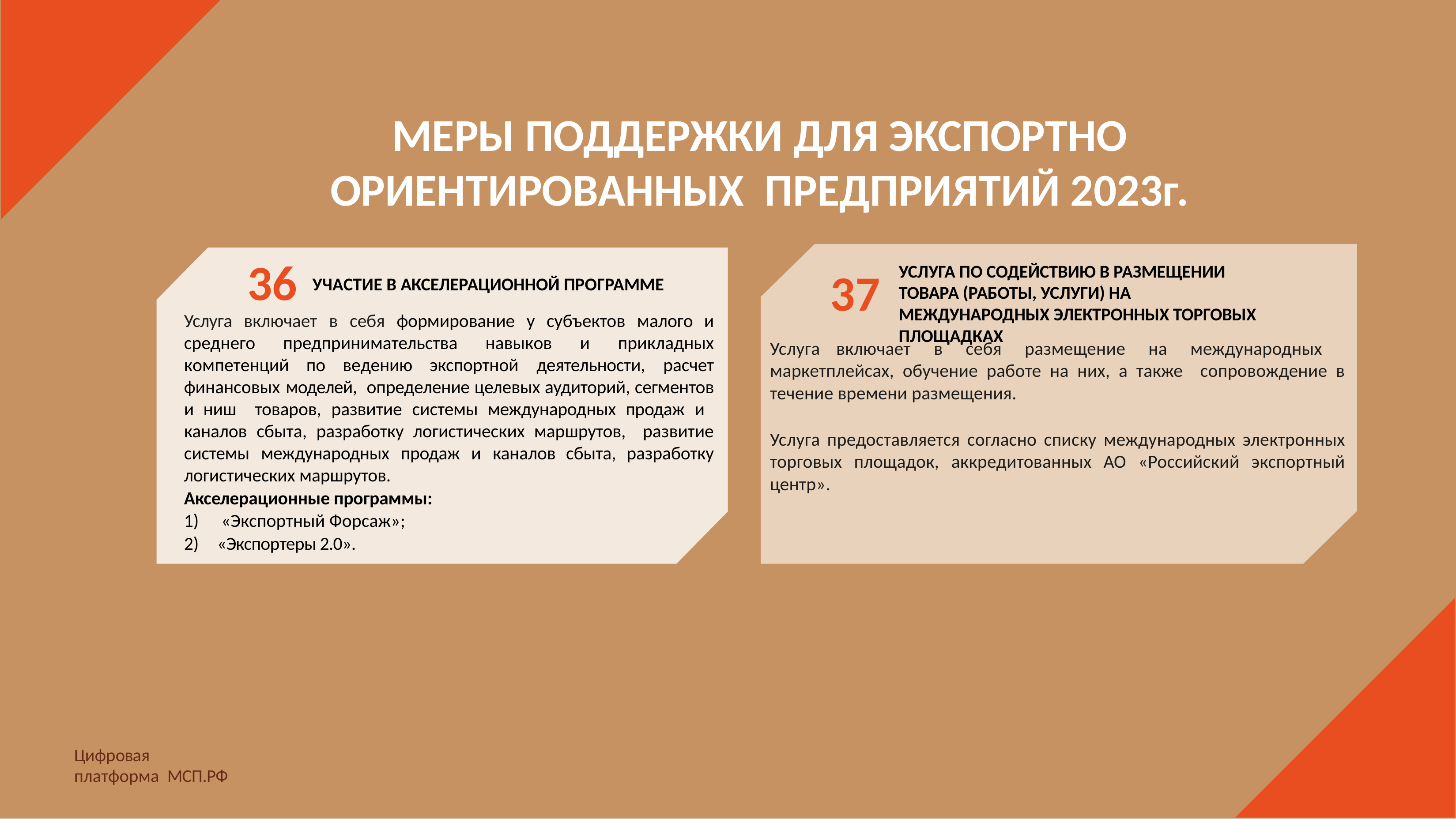

МЕРЫ ПОДДЕРЖКИ ДЛЯ ЭКСПОРТНО ОРИЕНТИРОВАННЫХ  ПРЕДПРИЯТИЙ 2023г.

36
УСЛУГА ПО СОДЕЙСТВИЮ В РАЗМЕЩЕНИИ ТОВАРА (РАБОТЫ, УСЛУГИ) НА МЕЖДУНАРОДНЫХ ЭЛЕКТРОННЫХ ТОРГОВЫХ ПЛОЩАДКАХ
37
УЧАСТИЕ В АКСЕЛЕРАЦИОННОЙ ПРОГРАММЕ
Услуга включает в себя формирование у субъектов малого и среднего предпринимательства навыков и прикладных компетенций по ведению экспортной деятельности, расчет финансовых моделей,  определение целевых аудиторий, сегментов и ниш  товаров, развитие системы международных продаж и  каналов сбыта, разработку логистических маршрутов,  развитие системы международных продаж и каналов сбыта, разработку логистических маршрутов.
Акселерационные программы:
«Экспортный Форсаж»;
«Экспортеры 2.0».

Услуга	включает в себя размещение на международных  маркетплейсах, обучение работе на них, а также  сопровождение в течение времени размещения.

Услуга предоставляется согласно списку международных электронных торговых площадок, аккредитованных АО «Российский экспортный центр».

Цифровая платформа  МСП.РФ